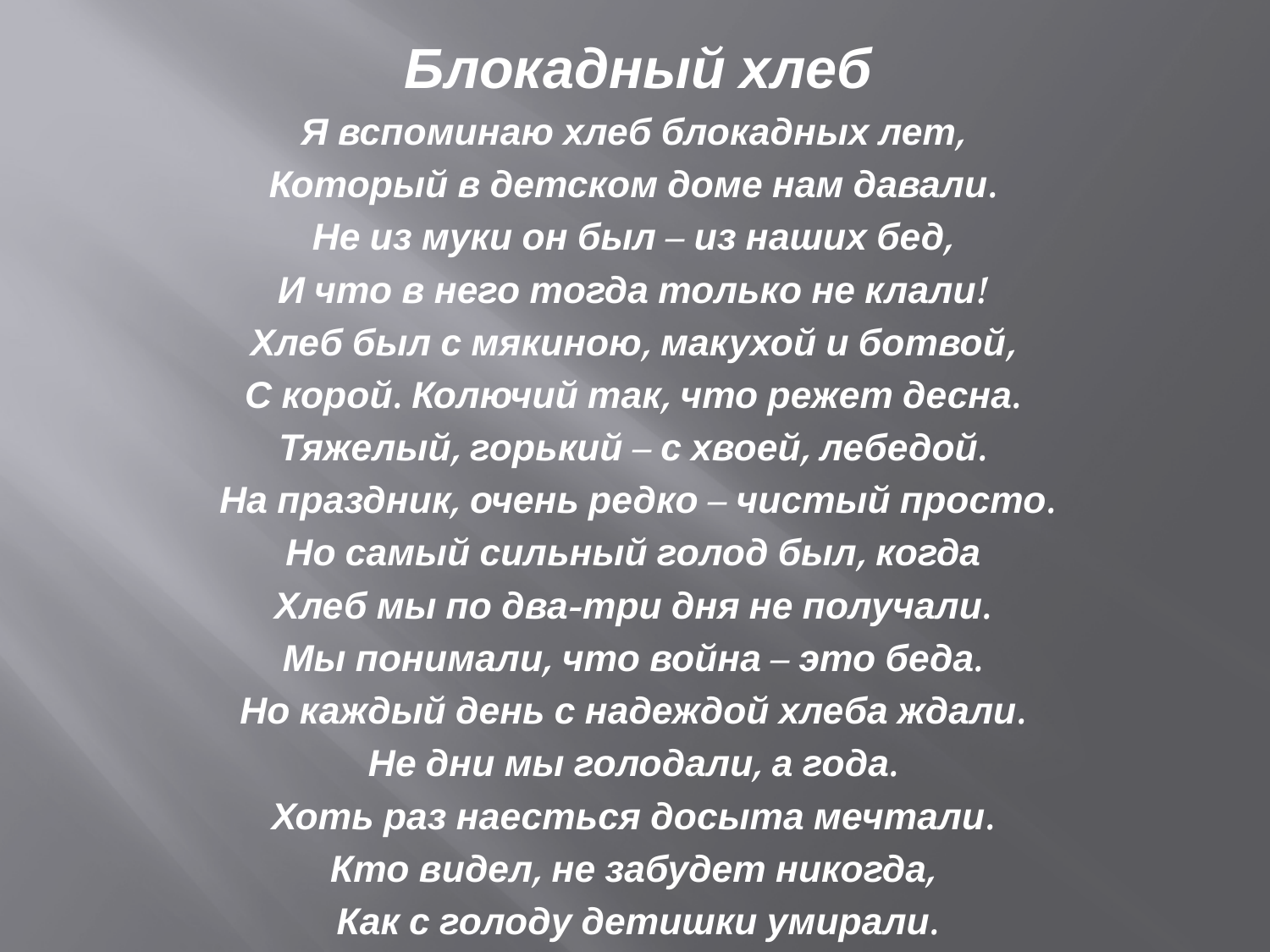

Блокадный хлеб
Я вспоминаю хлеб блокадных лет,
Который в детском доме нам давали.
Не из муки он был – из наших бед,
И что в него тогда только не клали!
Хлеб был с мякиною, макухой и ботвой,
С корой. Колючий так, что режет десна.
Тяжелый, горький – с хвоей, лебедой.
На праздник, очень редко – чистый просто.
Но самый сильный голод был, когда
Хлеб мы по два-три дня не получали.
Мы понимали, что война – это беда.
Но каждый день с надеждой хлеба ждали.
Не дни мы голодали, а года.
Хоть раз наесться досыта мечтали.
Кто видел, не забудет никогда,
Как с голоду детишки умирали.